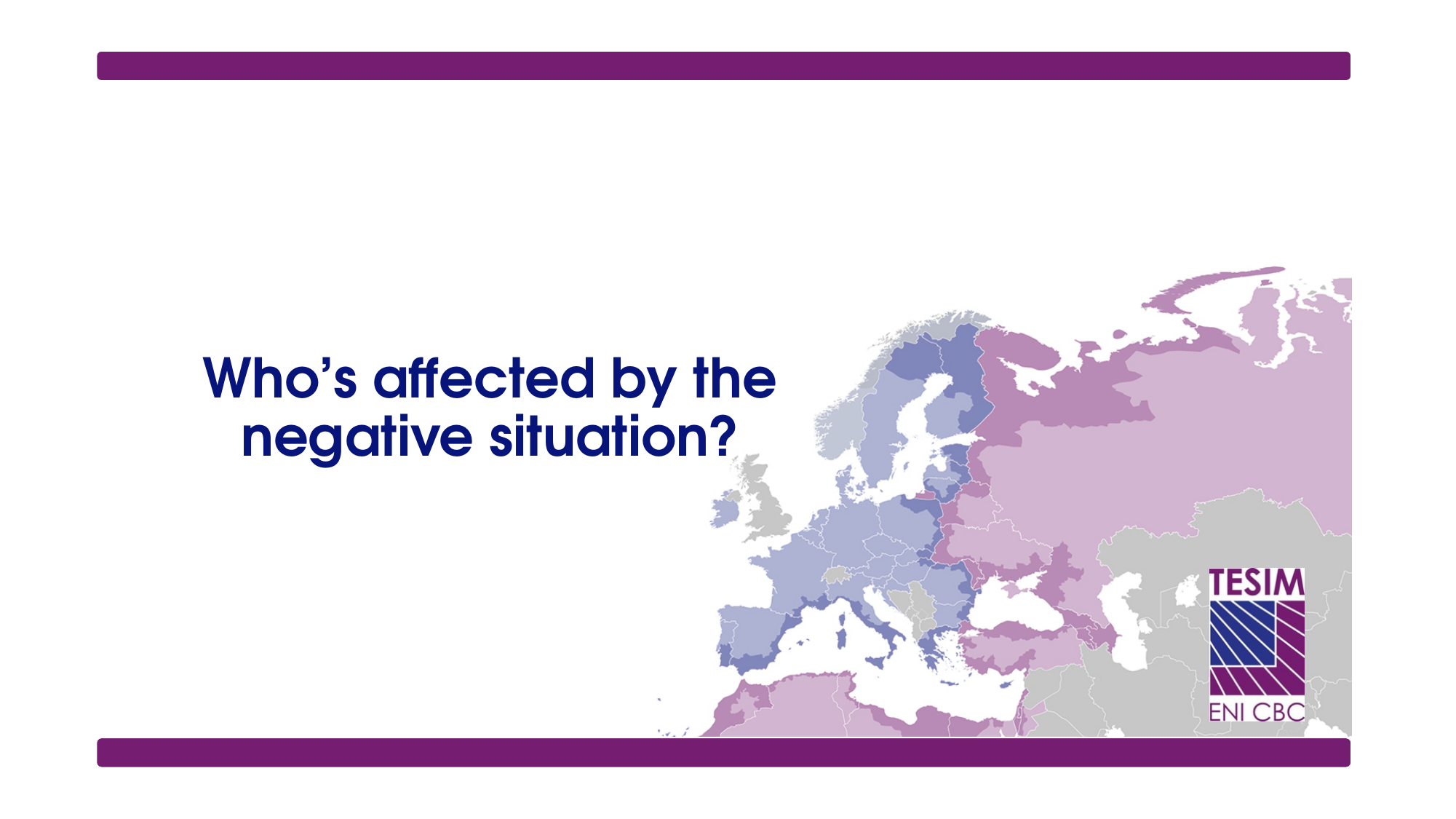

# Who’s affected by the negative situation?